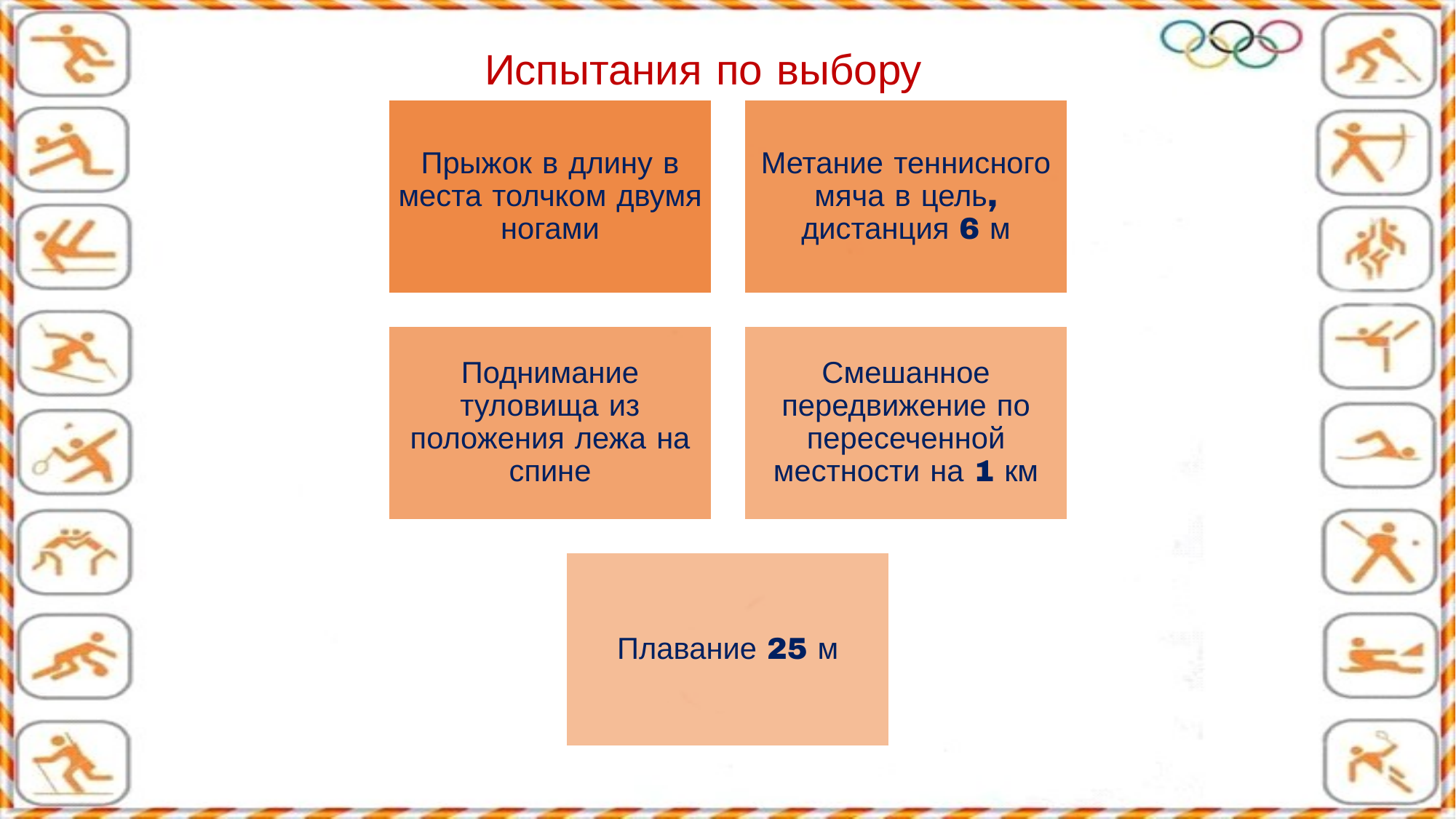

Испытания по выбору
Прыжок в длину в места толчком двумя ногами
Метание теннисного мяча в цель, дистанция 6 м
Поднимание туловища из положения лежа на спине
Смешанное передвижение по пересеченной местности на 1 км
Плавание 25 м